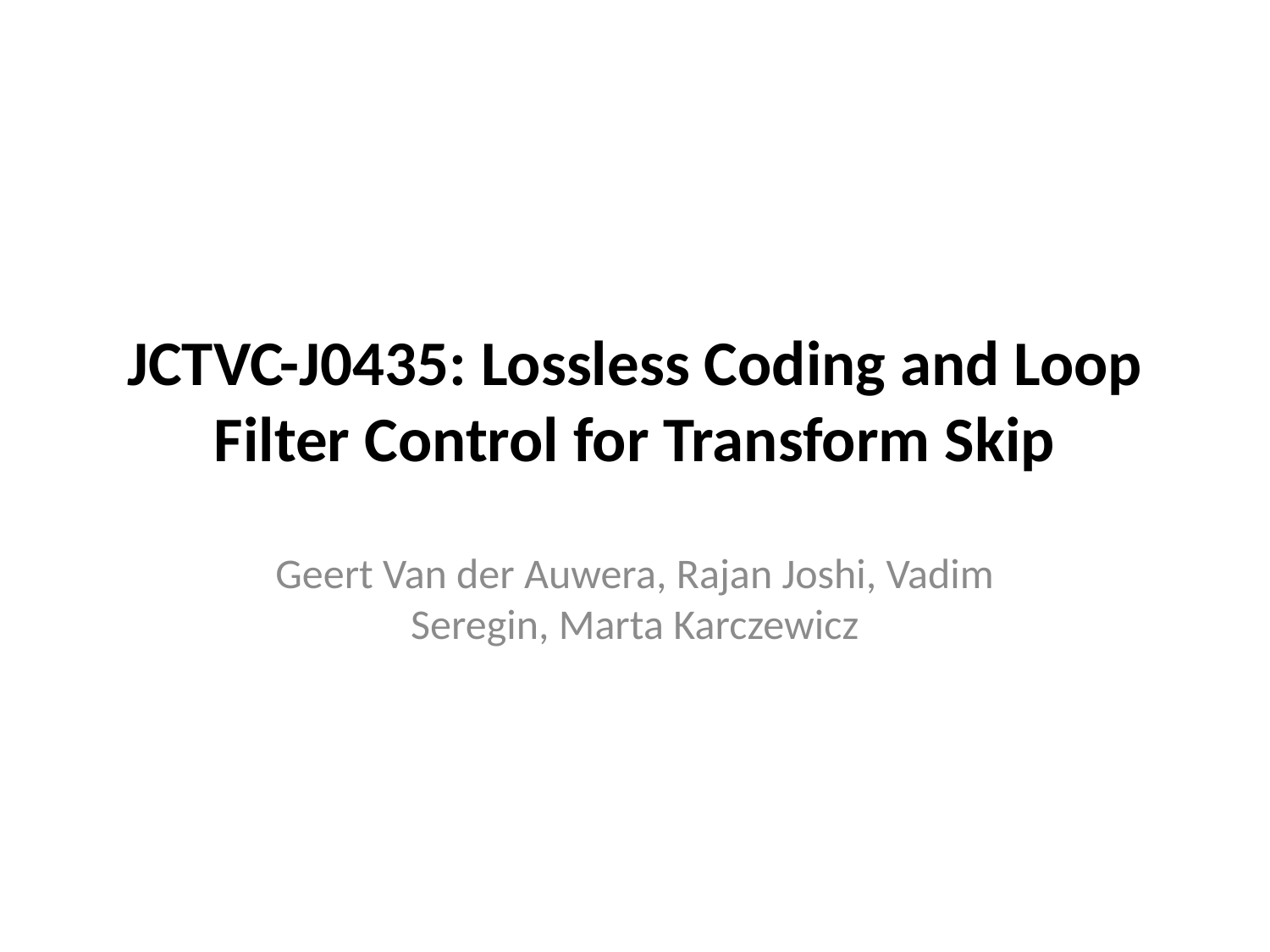

# JCTVC-J0435: Lossless Coding and Loop Filter Control for Transform Skip
Geert Van der Auwera, Rajan Joshi, Vadim Seregin, Marta Karczewicz